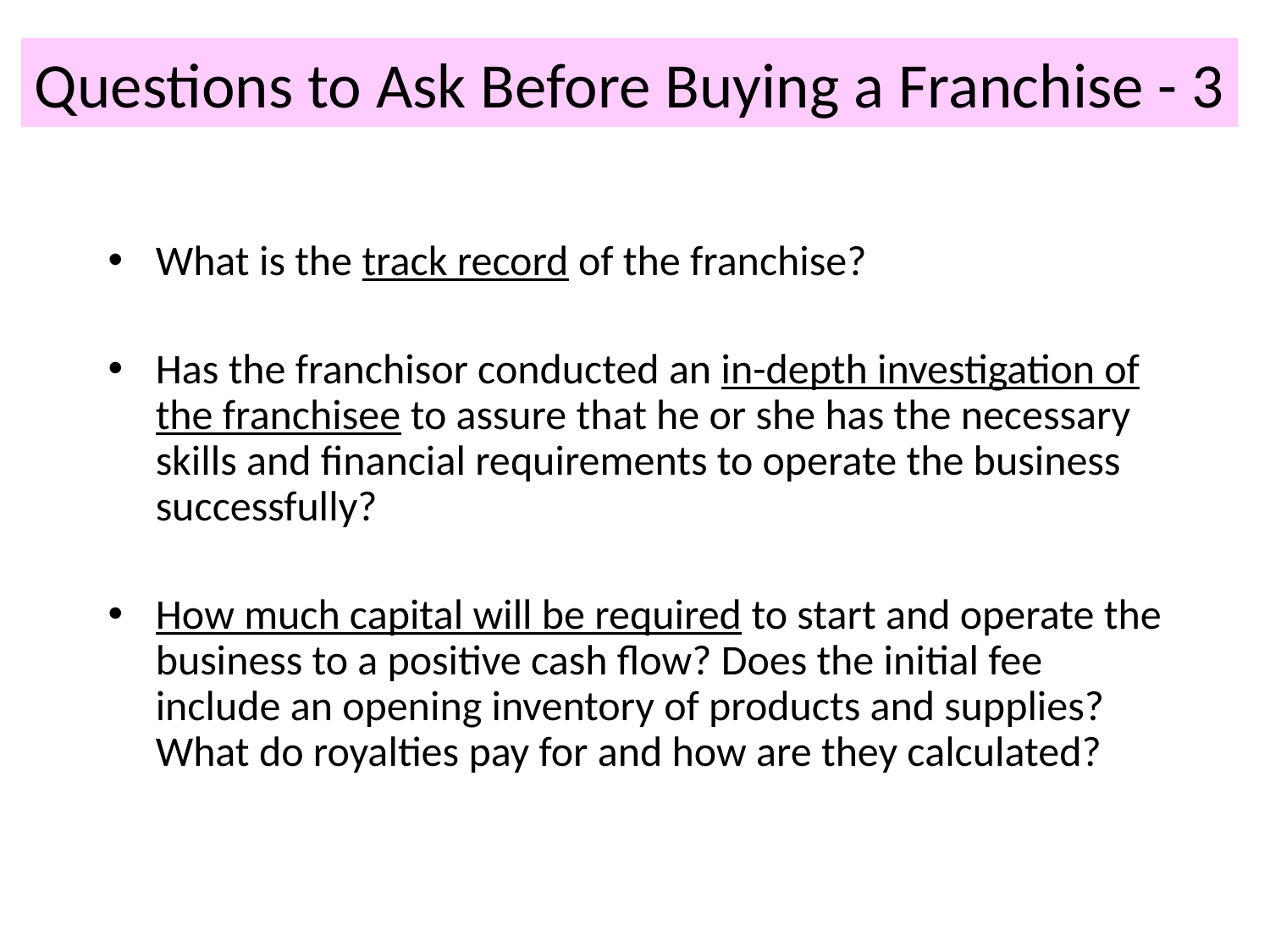

# Questions to Ask Before Buying a Franchise - 3
What is the track record of the franchise?

Has the franchisor conducted an in-depth investigation of the franchisee to assure that he or she has the necessary skills and financial requirements to operate the business successfully?

How much capital will be required to start and operate the business to a positive cash flow? Does the initial fee include an opening inventory of products and supplies? What do royalties pay for and how are they calculated?